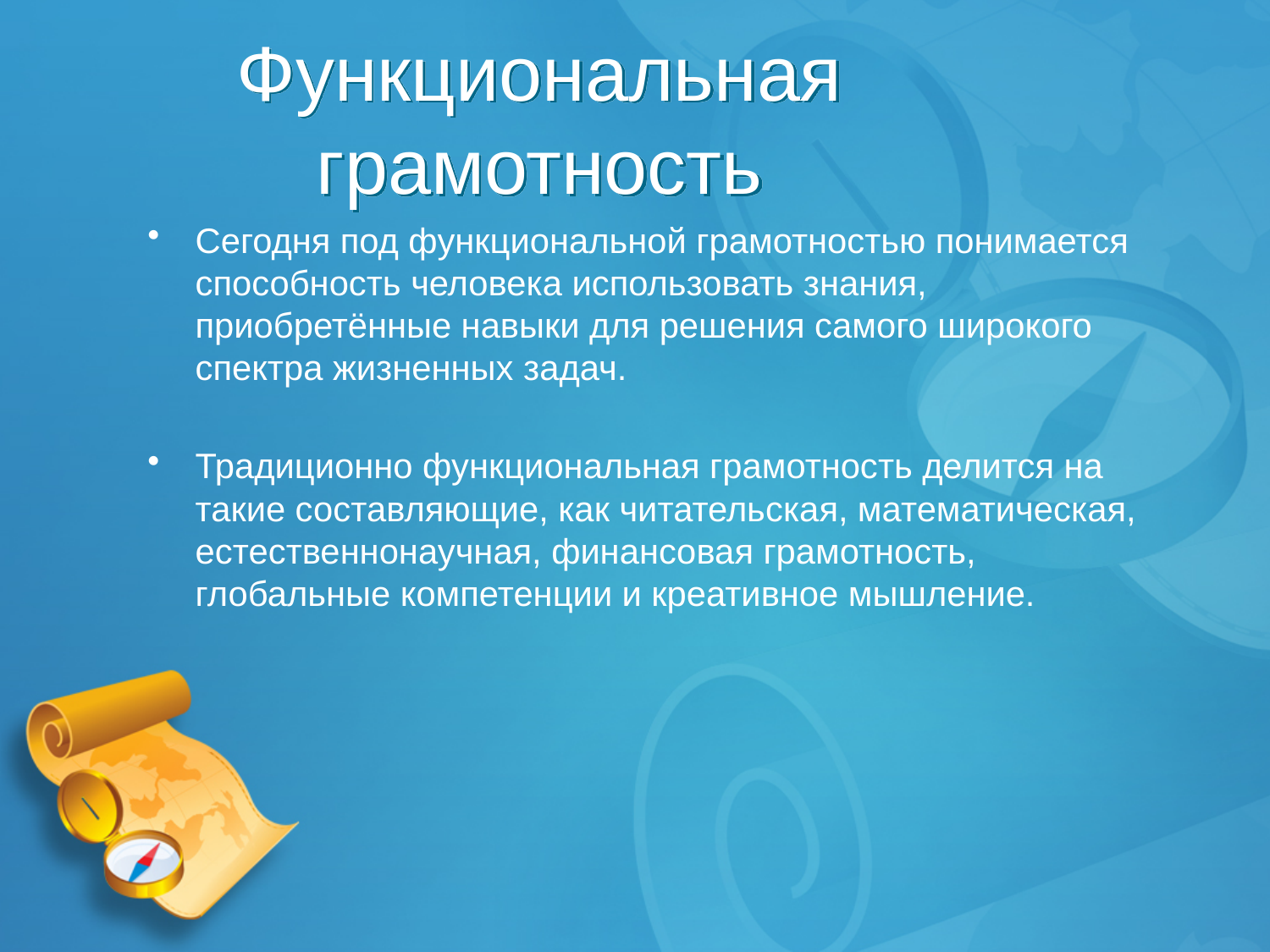

# Функциональная грамотность
Сегодня под функциональной грамотностью понимается способность человека использовать знания, приобретённые навыки для решения самого широкого спектра жизненных задач.

Традиционно функциональная грамотность делится на такие составляющие, как читательская, математическая, естественнонаучная, финансовая грамотность, глобальные компетенции и креативное мышление.